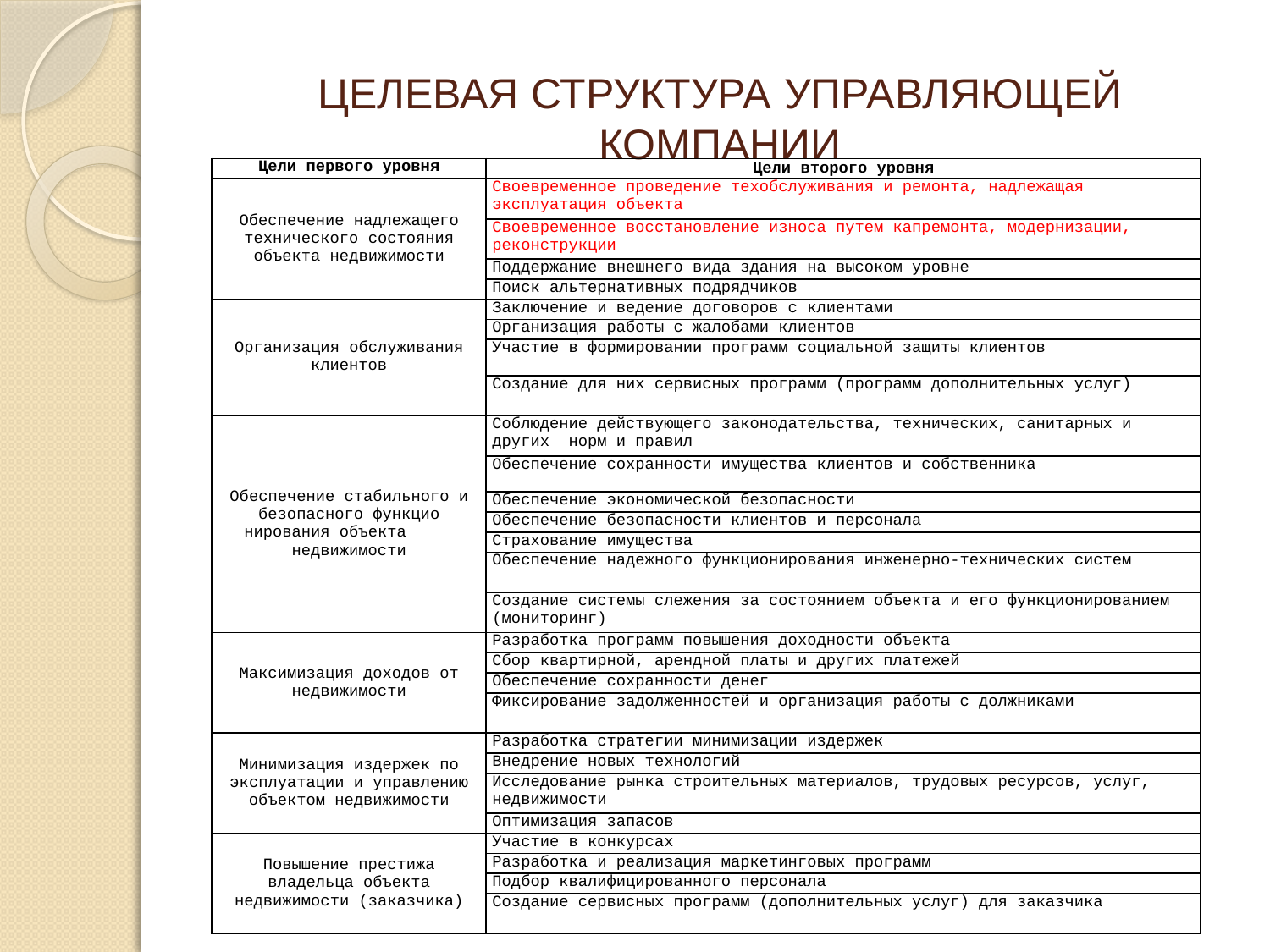

# ЦЕЛЕВАЯ СТРУКТУРА УПРАВЛЯЮЩЕЙ КОМПАНИИ
| Цели первого уровня | Цели второго уровня |
| --- | --- |
| Обеспечение надлежащего технического состояния объекта недвижимости | Своевременное проведение техобслуживания и ремонта, надлежащая эксплуатация объекта |
|  | Своевременное восстановление износа путем капремонта, модернизации, реконструкции |
|  | Поддержание внешнего вида здания на высоком уровне |
|  | Поиск альтернативных подрядчиков |
| Организация обслуживания клиентов | Заключение и ведение договоров с клиентами |
|  | Организация работы с жалобами клиентов |
|  | Участие в формировании программ социальной защиты клиентов |
|  | Создание для них сервисных программ (программ дополнительных услуг) |
| Обеспечение стабильного и безопасного функцио нирования объекта недвижимости | Соблюдение действующего законодательства, технических, санитарных и других норм и правил |
|  | Обеспечение сохранности имущества клиентов и собственника |
|  | Обеспечение экономической безопасности |
|  | Обеспечение безопасности клиентов и персонала |
|  | Страхование имущества |
|  | Обеспечение надежного функционирования инженерно-технических систем |
|  | Создание системы слежения за состоянием объекта и его функционированием (мониторинг) |
| Максимизация доходов от недвижимости | Разработка программ повышения доходности объекта |
|  | Сбор квартирной, арендной платы и других платежей |
|  | Обеспечение сохранности денег |
|  | Фиксирование задолженностей и организация работы с должниками |
| Минимизация издержек по эксплуатации и управлению объектом недвижимости | Разработка стратегии минимизации издержек |
|  | Внедрение новых технологий |
|  | Исследование рынка строительных материалов, трудовых ресурсов, услуг, недвижимости |
|  | Оптимизация запасов |
| Повышение престижа владельца объекта недвижимости (заказчика) | Участие в конкурсах |
|  | Разработка и реализация маркетинговых программ |
|  | Подбор квалифицированного персонала |
|  | Создание сервисных программ (дополнительных услуг) для заказчика |